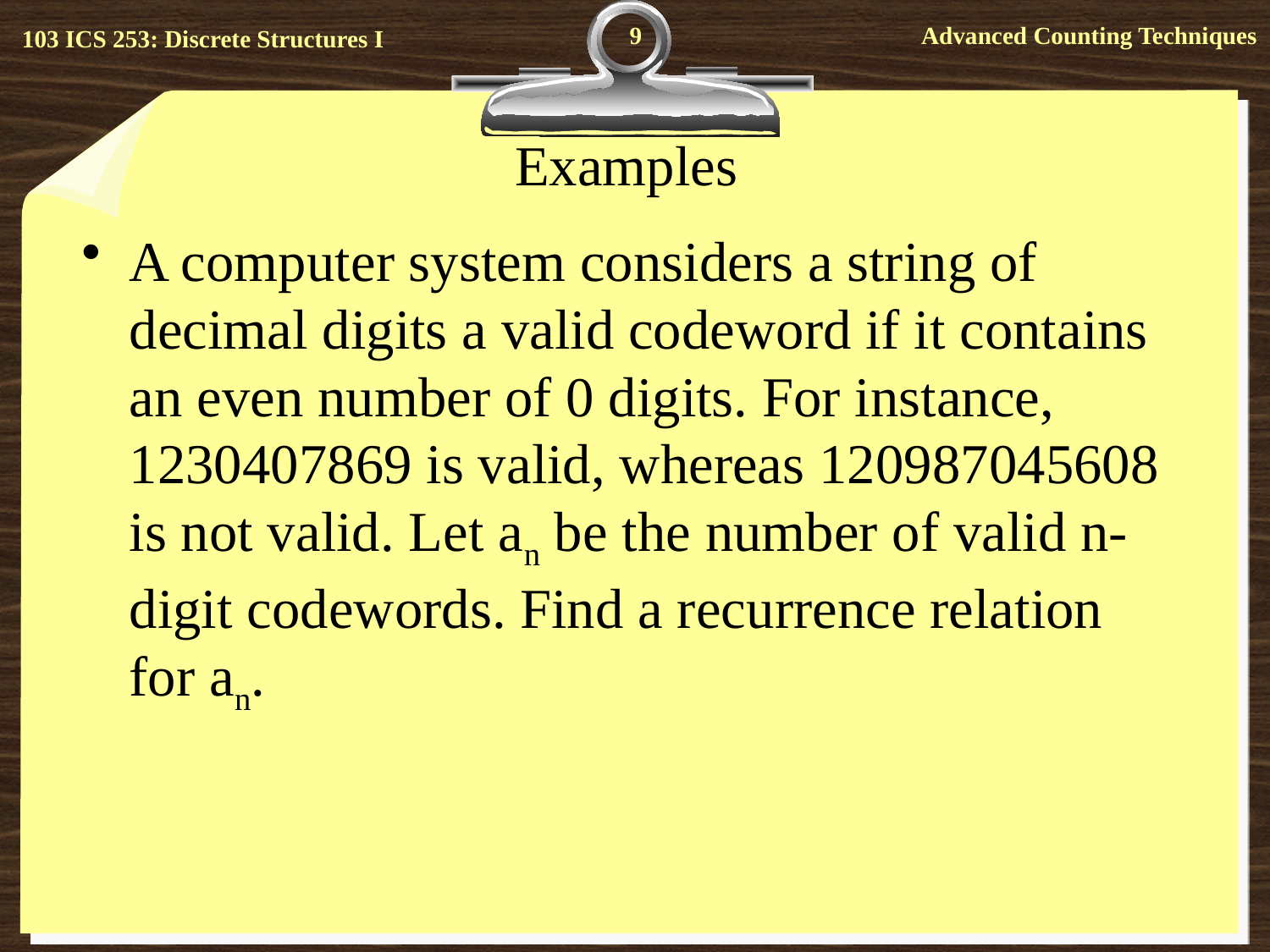

9
# Examples
A computer system considers a string of decimal digits a valid codeword if it contains an even number of 0 digits. For instance, 1230407869 is valid, whereas 120987045608 is not valid. Let an be the number of valid n-digit codewords. Find a recurrence relation for an.